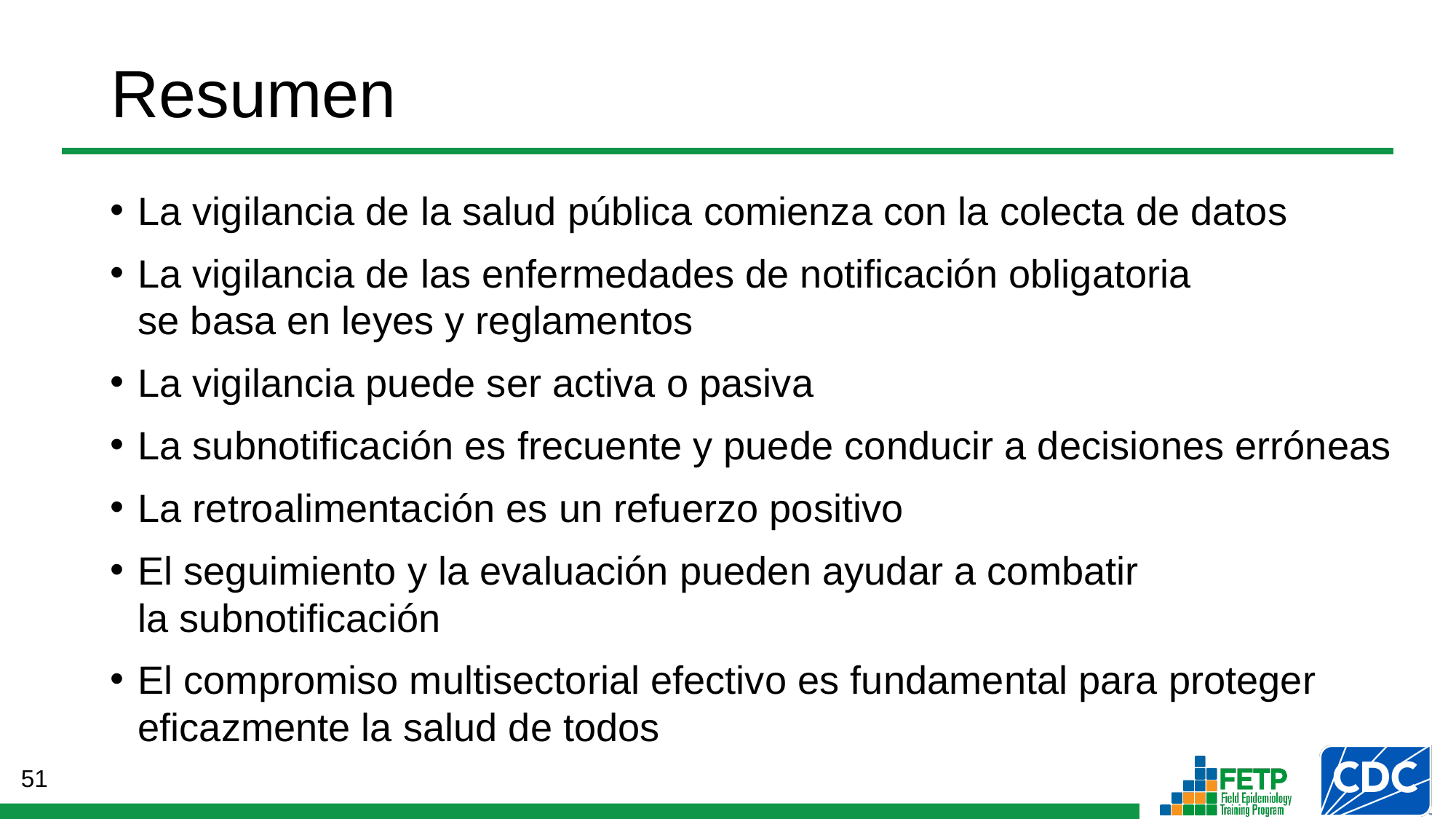

# Resumen
La vigilancia de la salud pública comienza con la colecta de datos
La vigilancia de las enfermedades de notificación obligatoria
se basa en leyes y reglamentos
La vigilancia puede ser activa o pasiva
La subnotificación es frecuente y puede conducir a decisiones erróneas
La retroalimentación es un refuerzo positivo
El seguimiento y la evaluación pueden ayudar a combatir
la subnotificación
El compromiso multisectorial efectivo es fundamental para proteger eficazmente la salud de todos